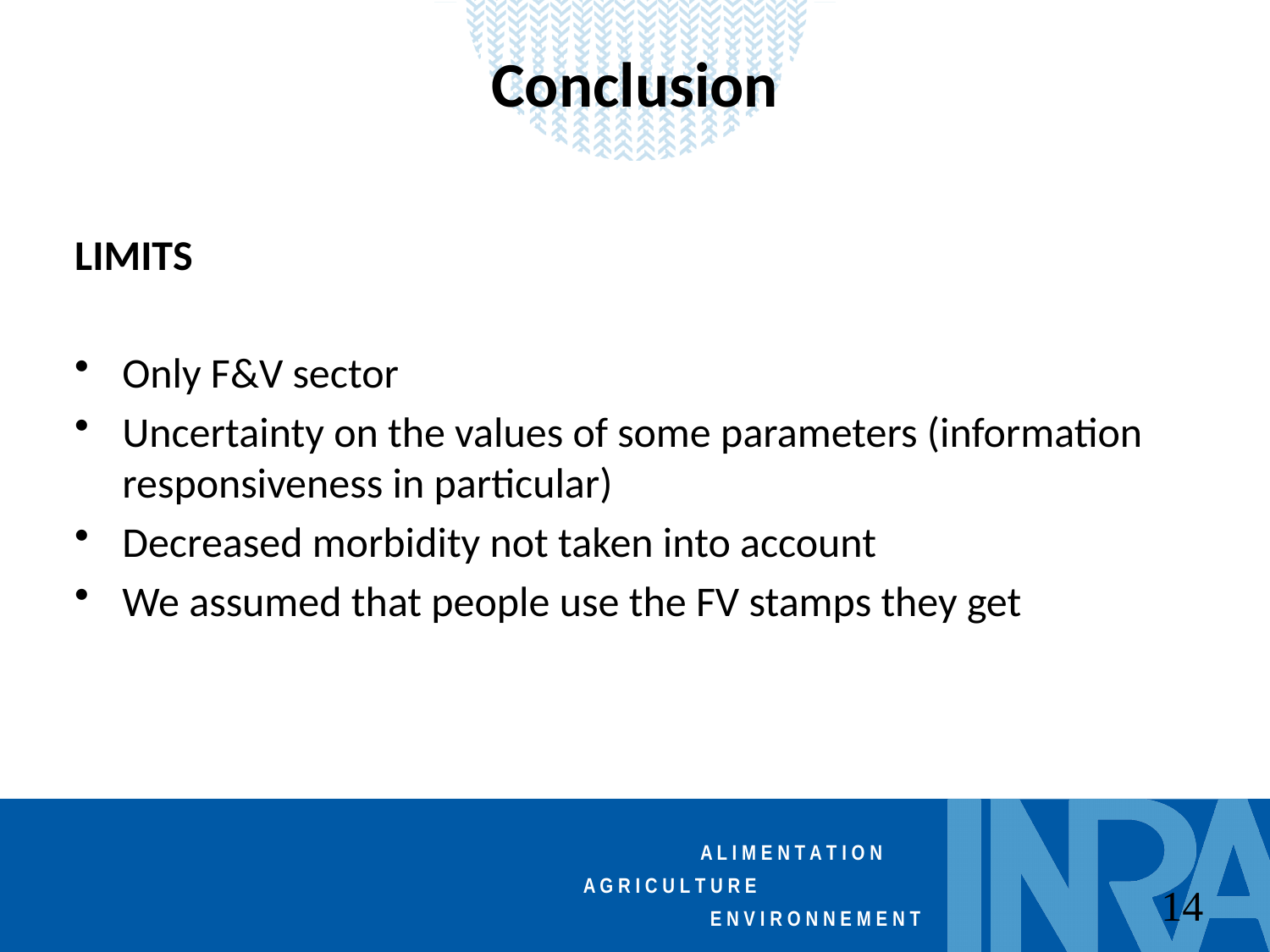

# Conclusion
LIMITS

Only F&V sector
Uncertainty on the values of some parameters (information responsiveness in particular)
Decreased morbidity not taken into account
We assumed that people use the FV stamps they get
14